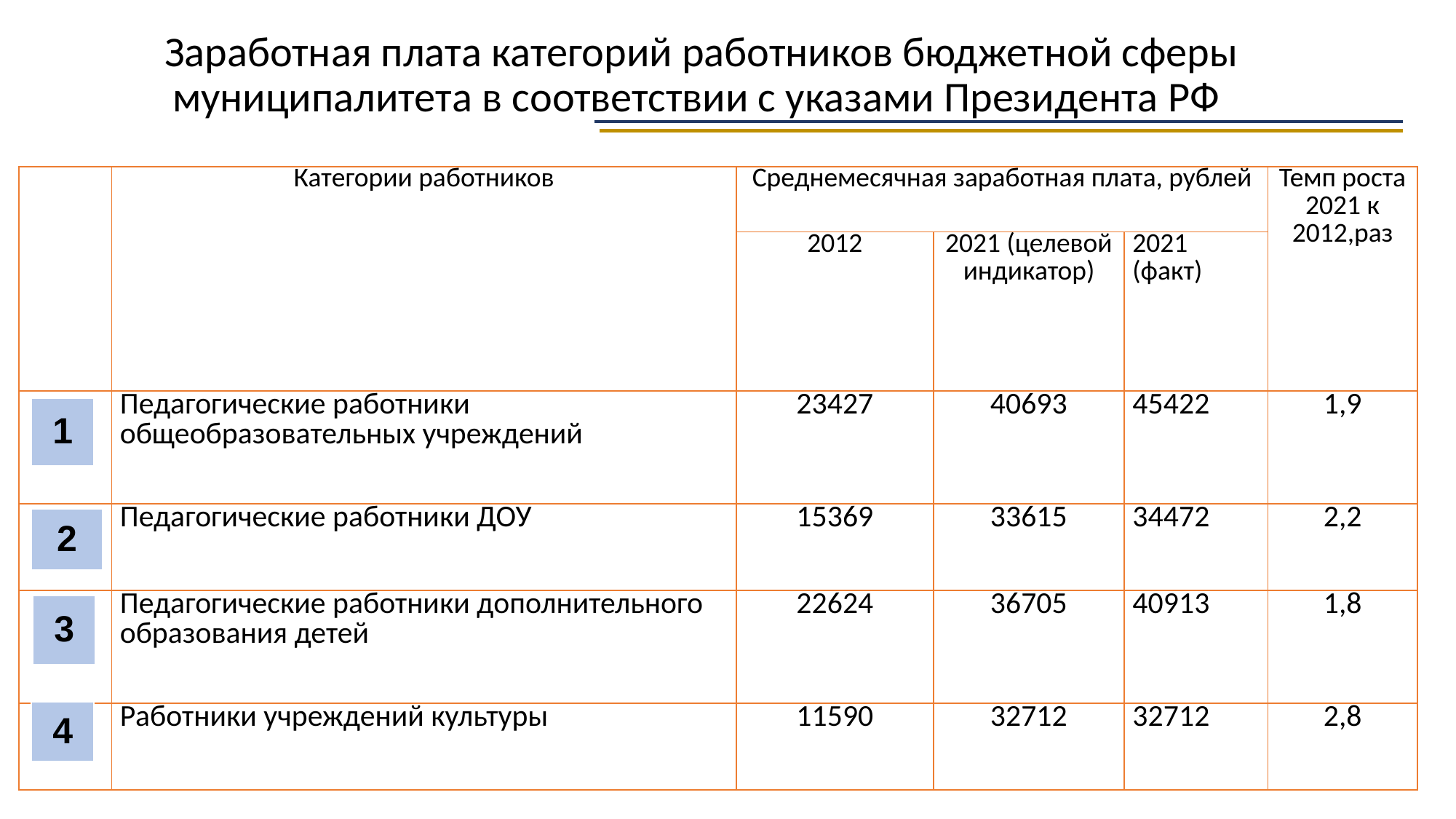

# Заработная плата категорий работников бюджетной сферы муниципалитета в соответствии с указами Президента РФ
|  | Категории работников | Среднемесячная заработная плата, рублей |  |  | Темп роста 2021 к 2012,раз |
| --- | --- | --- | --- | --- | --- |
|  |  | 2012 | 2021 (целевой индикатор) | 2021 (факт) |  |
|  | Педагогические работники общеобразовательных учреждений | 23427 | 40693 | 45422 | 1,9 |
|  | Педагогические работники ДОУ | 15369 | 33615 | 34472 | 2,2 |
|  | Педагогические работники дополнительного образования детей | 22624 | 36705 | 40913 | 1,8 |
|  | Работники учреждений культуры | 11590 | 32712 | 32712 | 2,8 |
1
2
3
4